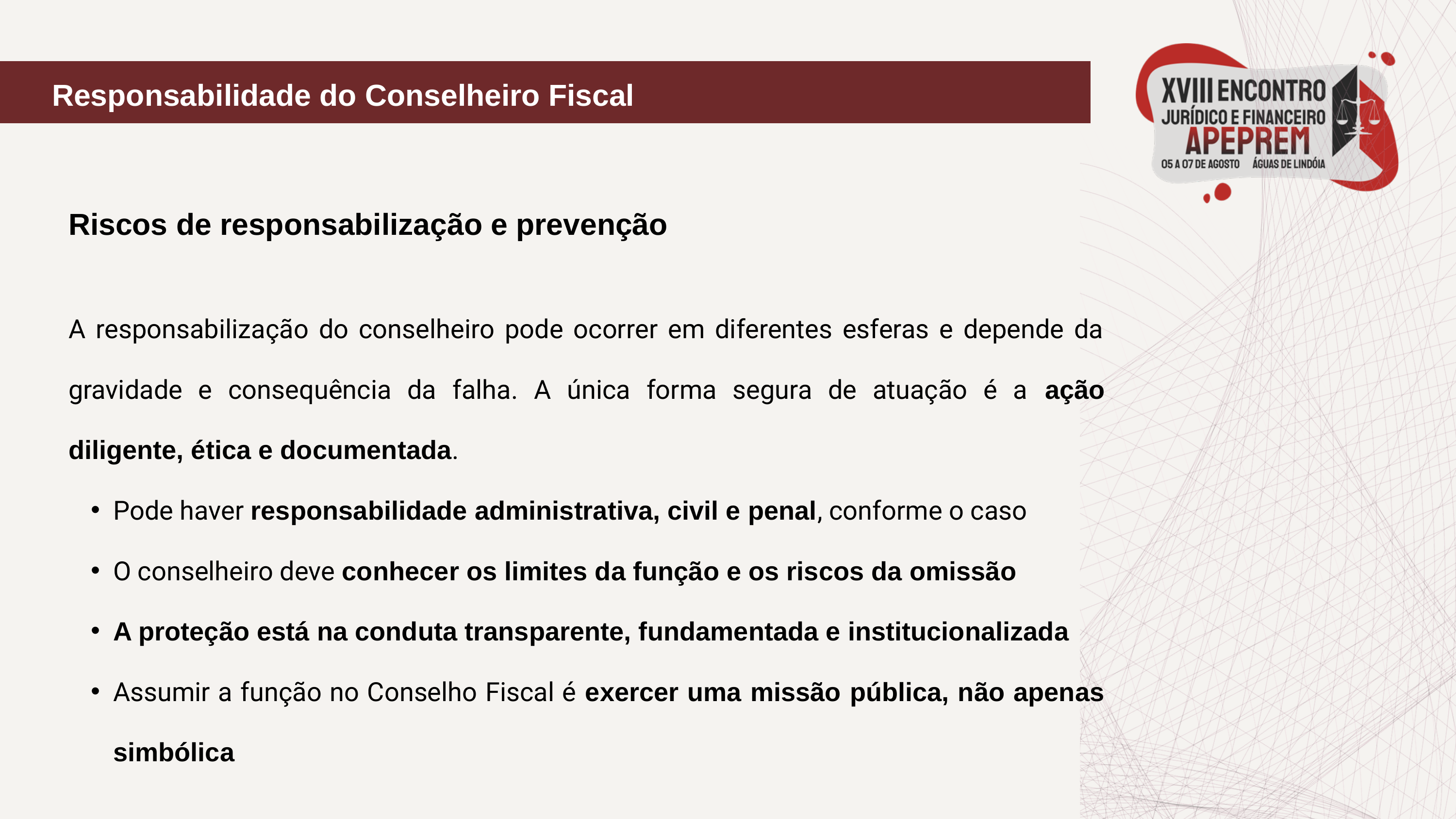

Responsabilidade do Conselheiro Fiscal
Riscos de responsabilização e prevenção
A responsabilização do conselheiro pode ocorrer em diferentes esferas e depende da gravidade e consequência da falha. A única forma segura de atuação é a ação diligente, ética e documentada.
Pode haver responsabilidade administrativa, civil e penal, conforme o caso
O conselheiro deve conhecer os limites da função e os riscos da omissão
A proteção está na conduta transparente, fundamentada e institucionalizada
Assumir a função no Conselho Fiscal é exercer uma missão pública, não apenas simbólica